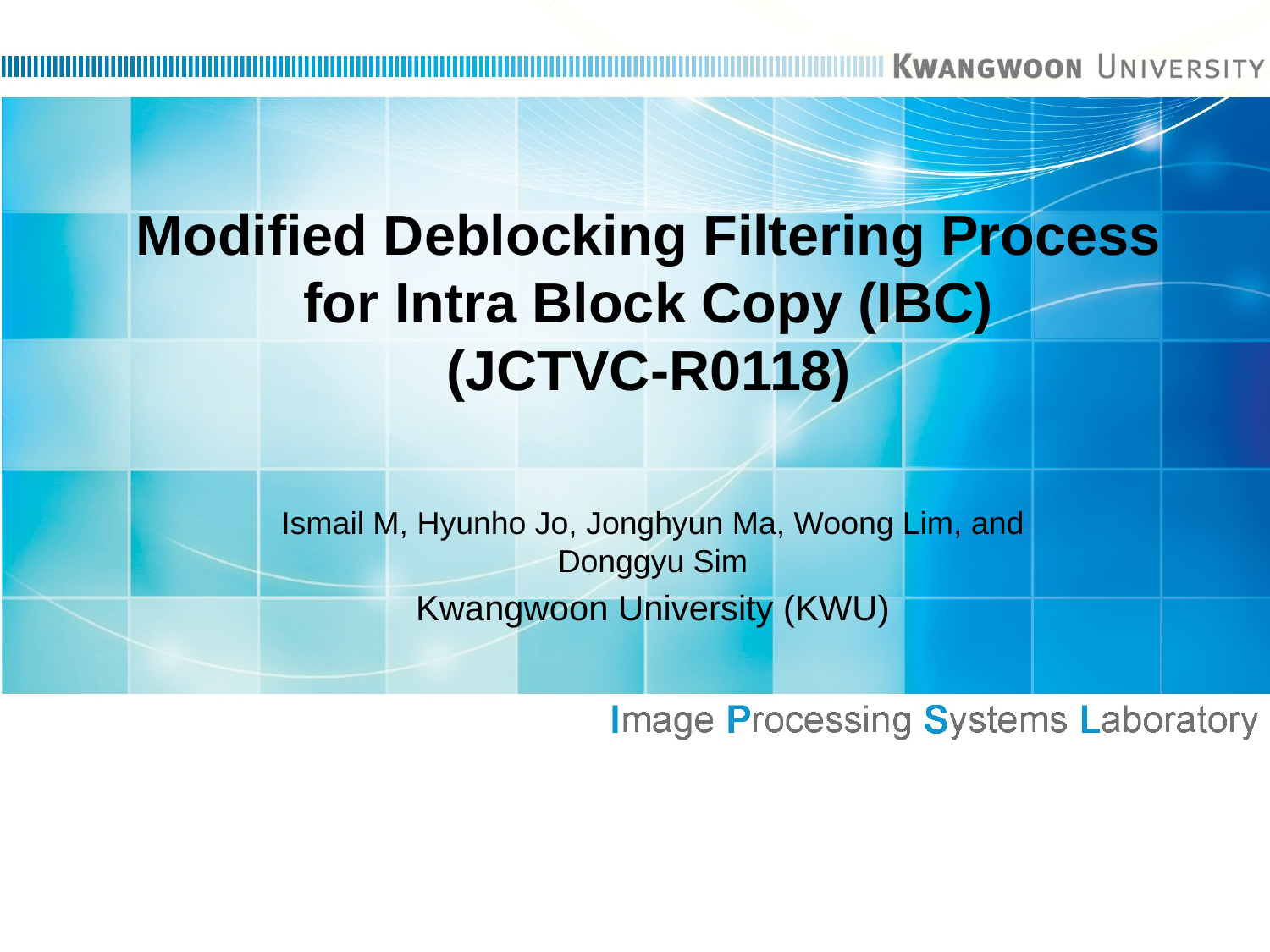

# Modified Deblocking Filtering Process for Intra Block Copy (IBC) (JCTVC-R0118)
Ismail M, Hyunho Jo, Jonghyun Ma, Woong Lim, and Donggyu Sim
Kwangwoon University (KWU)